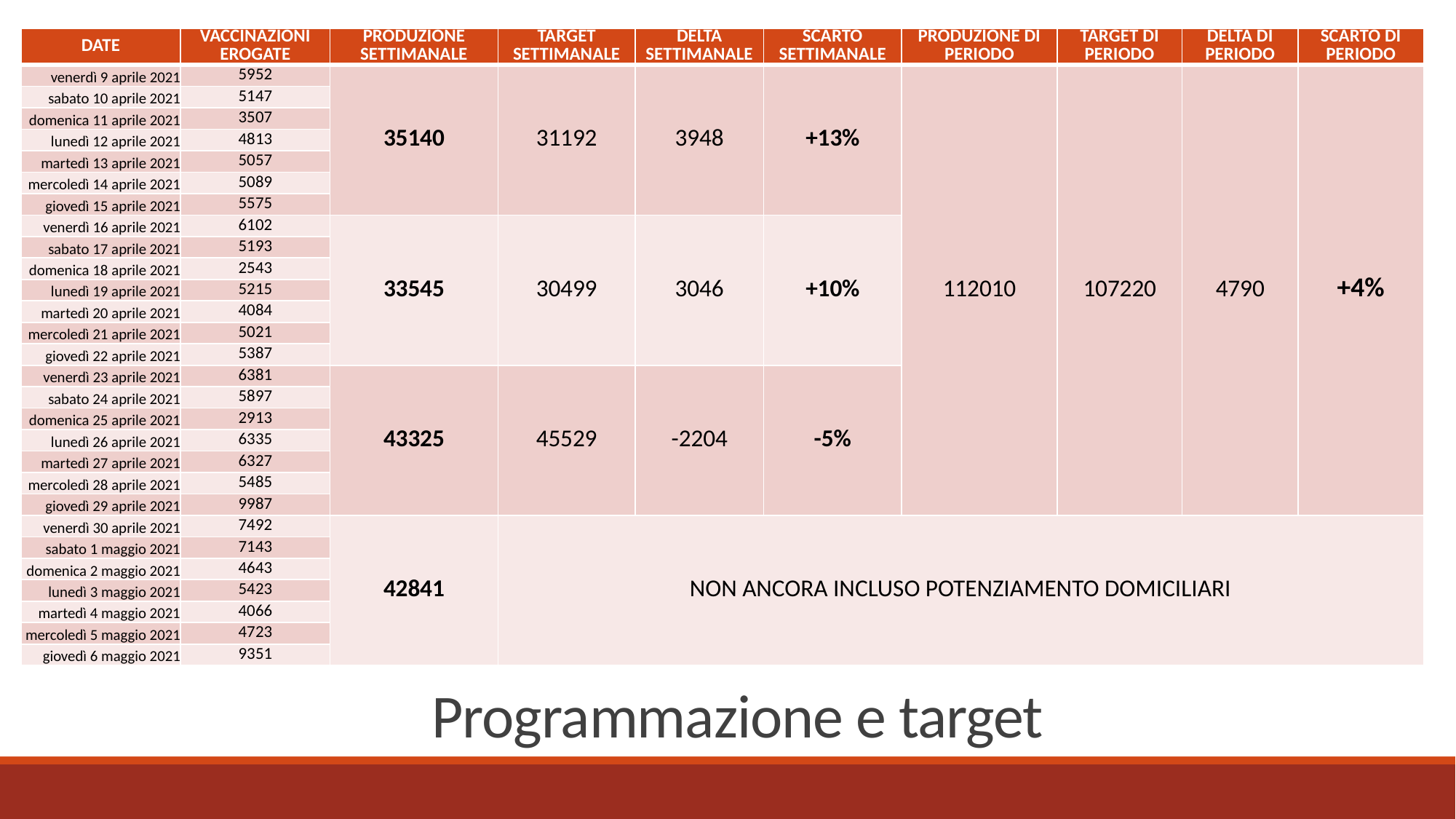

/
| DATE | VACCINAZIONI EROGATE | PRODUZIONE SETTIMANALE | TARGET SETTIMANALE | DELTA SETTIMANALE | SCARTO SETTIMANALE | PRODUZIONE DI PERIODO | TARGET DI PERIODO | DELTA DI PERIODO | SCARTO DI PERIODO |
| --- | --- | --- | --- | --- | --- | --- | --- | --- | --- |
| venerdì 9 aprile 2021 | 5952 | 35140 | 31192 | 3948 | +13% | 112010 | 107220 | 4790 | +4% |
| sabato 10 aprile 2021 | 5147 |  |  |  |  |  |  |  |  |
| domenica 11 aprile 2021 | 3507 |  |  |  |  |  |  |  |  |
| lunedì 12 aprile 2021 | 4813 |  |  |  |  |  |  |  |  |
| martedì 13 aprile 2021 | 5057 |  |  |  |  |  |  |  |  |
| mercoledì 14 aprile 2021 | 5089 |  |  |  |  |  |  |  |  |
| giovedì 15 aprile 2021 | 5575 |  |  |  |  |  |  |  |  |
| venerdì 16 aprile 2021 | 6102 | 33545 | 30499 | 3046 | +10% |  |  |  |  |
| sabato 17 aprile 2021 | 5193 |  |  |  |  |  |  |  |  |
| domenica 18 aprile 2021 | 2543 |  |  |  |  |  |  |  |  |
| lunedì 19 aprile 2021 | 5215 |  |  |  |  |  |  |  |  |
| martedì 20 aprile 2021 | 4084 |  |  |  |  |  |  |  |  |
| mercoledì 21 aprile 2021 | 5021 |  |  |  |  |  |  |  |  |
| giovedì 22 aprile 2021 | 5387 |  |  |  |  |  |  |  |  |
| venerdì 23 aprile 2021 | 6381 | 43325 | 45529 | -2204 | -5% |  |  |  |  |
| sabato 24 aprile 2021 | 5897 |  |  |  |  |  |  |  |  |
| domenica 25 aprile 2021 | 2913 |  |  |  |  |  |  |  |  |
| lunedì 26 aprile 2021 | 6335 |  |  |  |  |  |  |  |  |
| martedì 27 aprile 2021 | 6327 |  |  |  |  |  |  |  |  |
| mercoledì 28 aprile 2021 | 5485 |  |  |  |  |  |  |  |  |
| giovedì 29 aprile 2021 | 9987 |  |  |  |  |  |  |  |  |
| venerdì 30 aprile 2021 | 7492 | 42841 | NON ANCORA INCLUSO POTENZIAMENTO DOMICILIARI |  |  |  |  |  |  |
| sabato 1 maggio 2021 | 7143 |  |  |  |  |  |  |  |  |
| domenica 2 maggio 2021 | 4643 |  |  |  |  |  |  |  |  |
| lunedì 3 maggio 2021 | 5423 |  |  |  |  |  |  |  |  |
| martedì 4 maggio 2021 | 4066 |  |  |  |  |  |  |  |  |
| mercoledì 5 maggio 2021 | 4723 |  |  |  |  |  |  |  |  |
| giovedì 6 maggio 2021 | 9351 |  |  |  |  |  |  |  |  |
# Programmazione e target